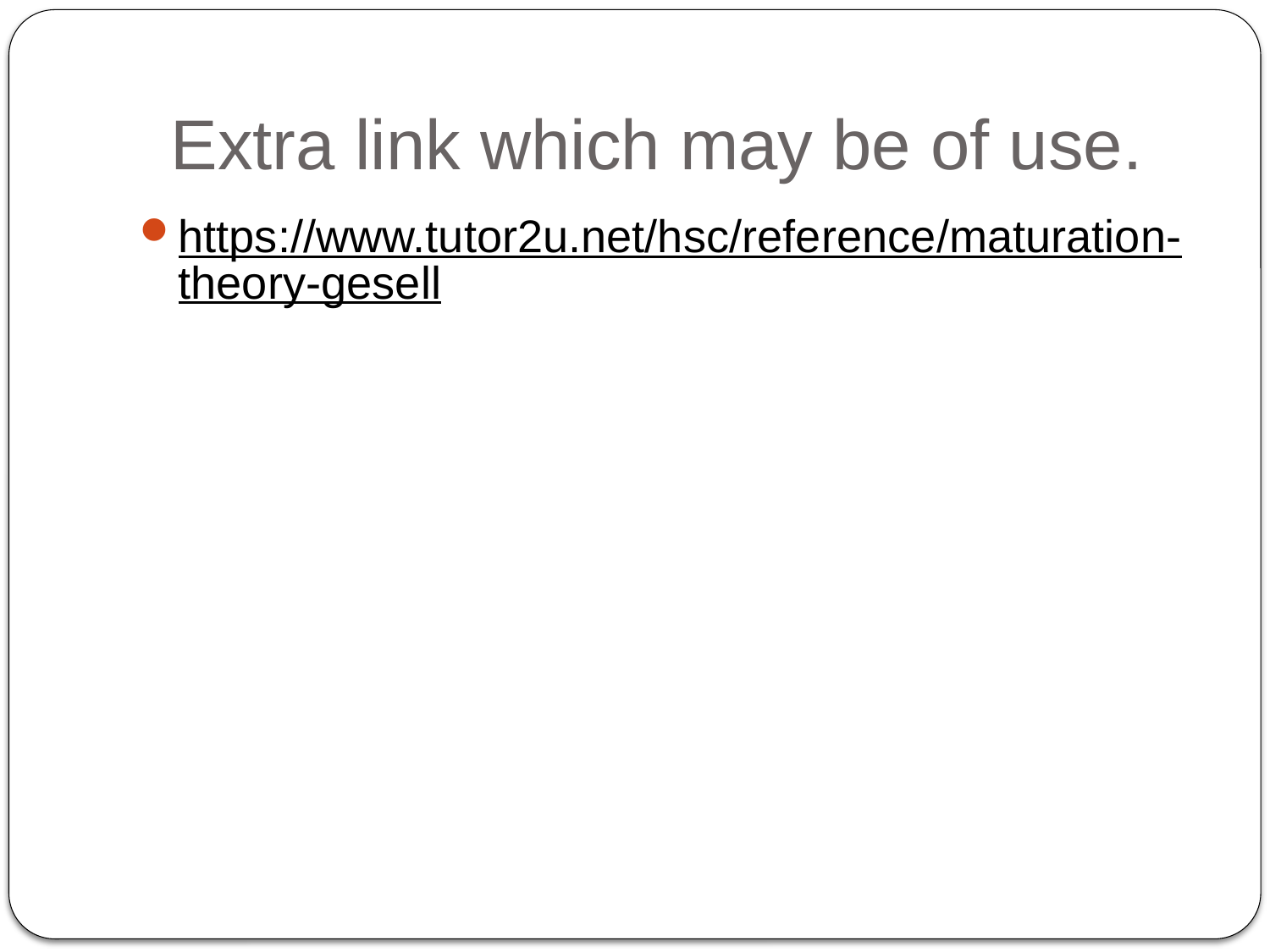

# Extra link which may be of use.
https://www.tutor2u.net/hsc/reference/maturation-theory-gesell